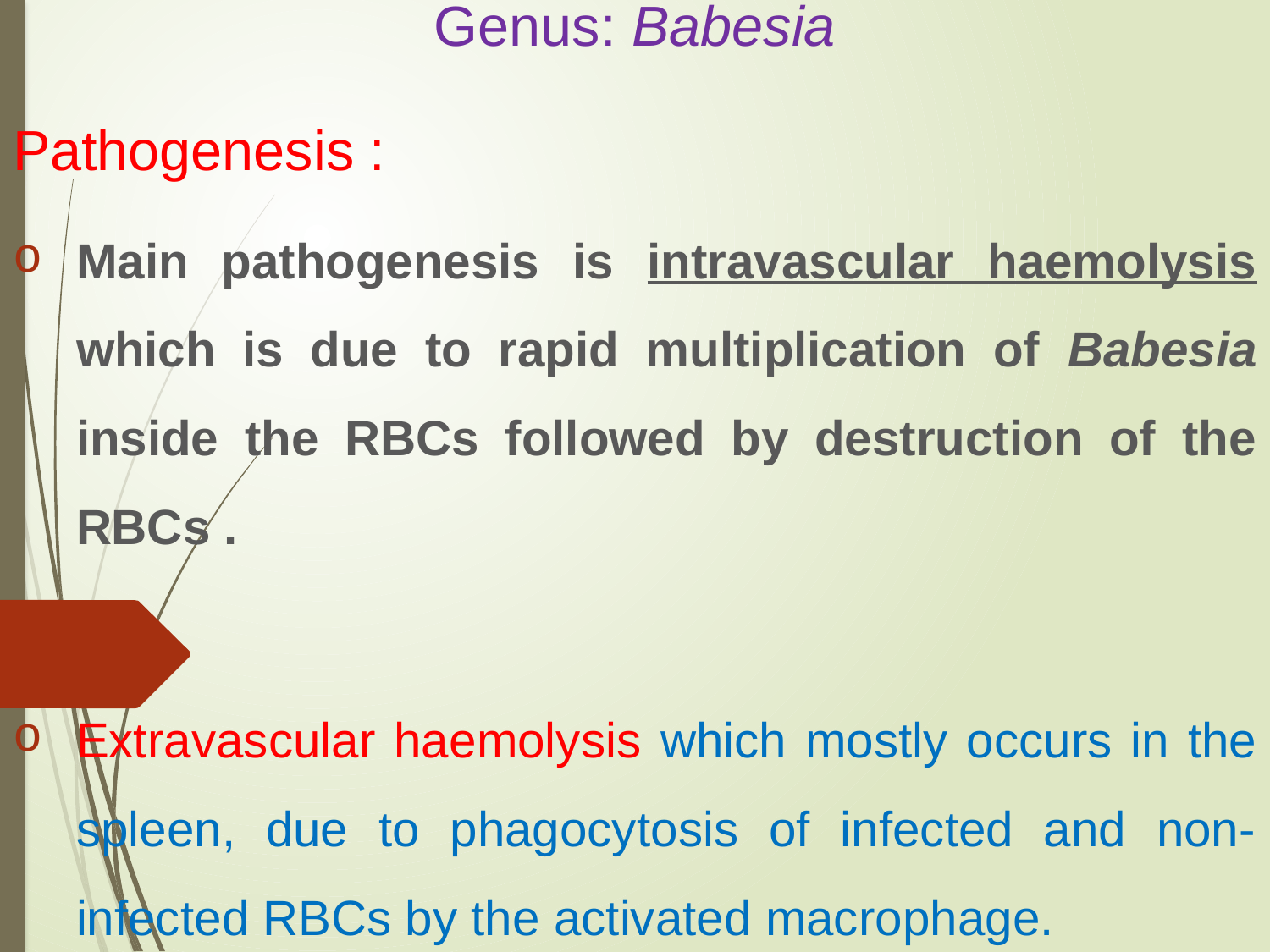

# Genus: Babesia
Pathogenesis :
Main pathogenesis is intravascular haemolysis which is due to rapid multiplication of Babesia inside the RBCs followed by destruction of the RBCs .

Extravascular haemolysis which mostly occurs in the spleen, due to phagocytosis of infected and non-infected RBCs by the activated macrophage.